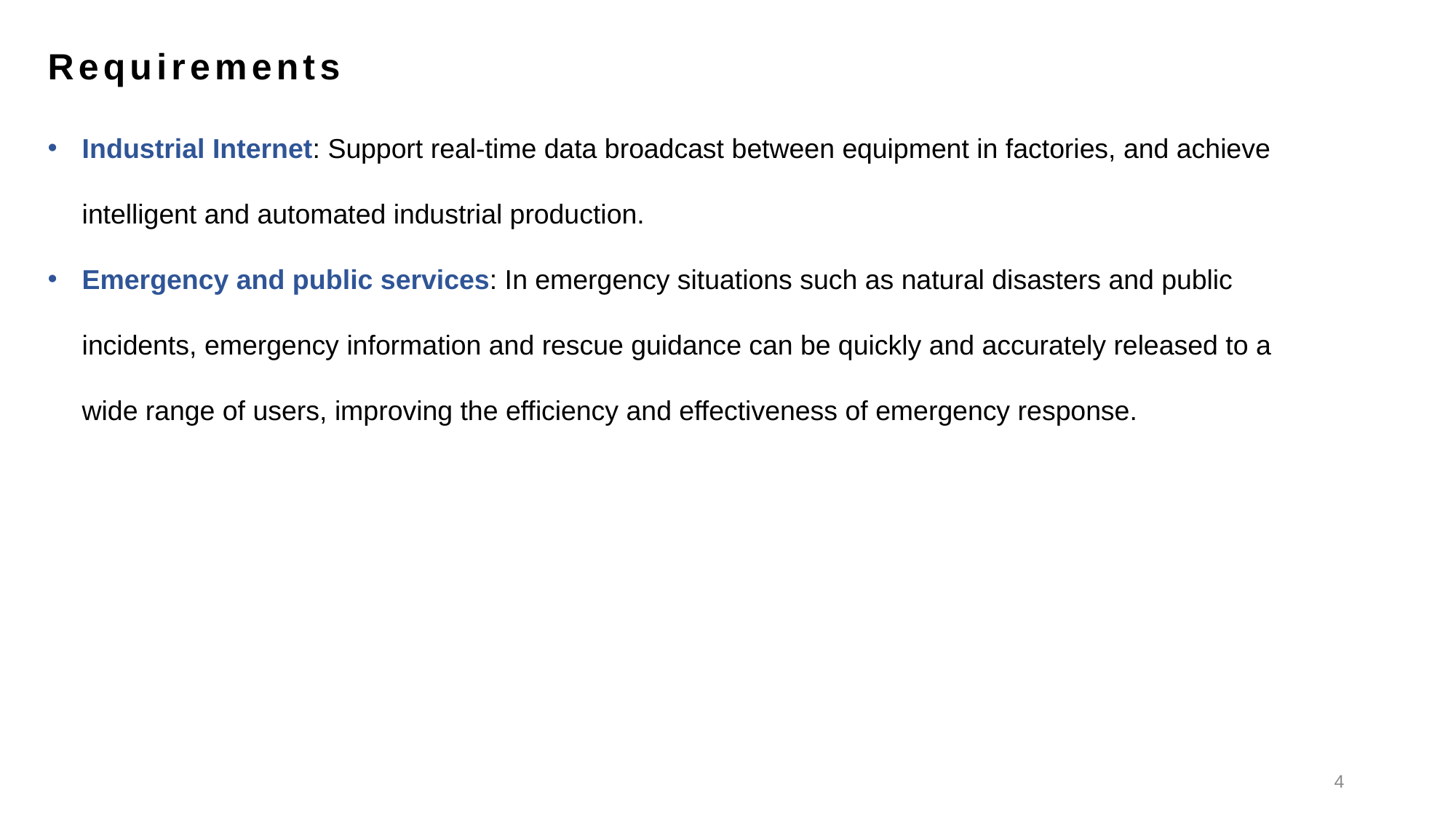

Requirements
Industrial Internet: Support real-time data broadcast between equipment in factories, and achieve intelligent and automated industrial production.
Emergency and public services: In emergency situations such as natural disasters and public incidents, emergency information and rescue guidance can be quickly and accurately released to a wide range of users, improving the efficiency and effectiveness of emergency response.
4